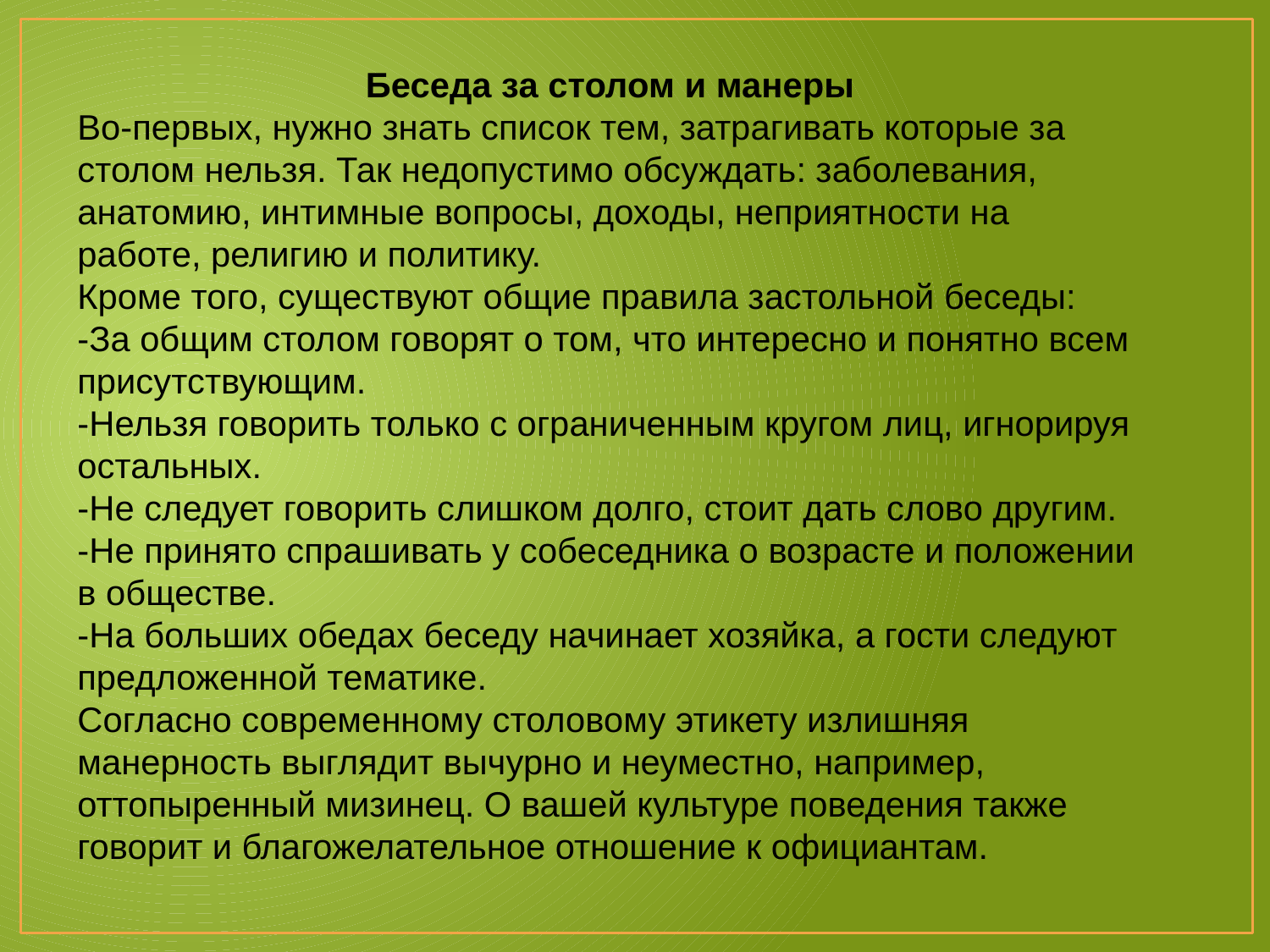

Беседа за столом и манеры
Во-первых, нужно знать список тем, затрагивать которые за столом нельзя. Так недопустимо обсуждать: заболевания, анатомию, интимные вопросы, доходы, неприятности на работе, религию и политику.
Кроме того, существуют общие правила застольной беседы:
-За общим столом говорят о том, что интересно и понятно всем присутствующим.
-Нельзя говорить только с ограниченным кругом лиц, игнорируя остальных.
-Не следует говорить слишком долго, стоит дать слово другим.
-Не принято спрашивать у собеседника о возрасте и положении в обществе.
-На больших обедах беседу начинает хозяйка, а гости следуют предложенной тематике.
Согласно современному столовому этикету излишняя манерность выглядит вычурно и неуместно, например, оттопыренный мизинец. О вашей культуре поведения также говорит и благожелательное отношение к официантам.